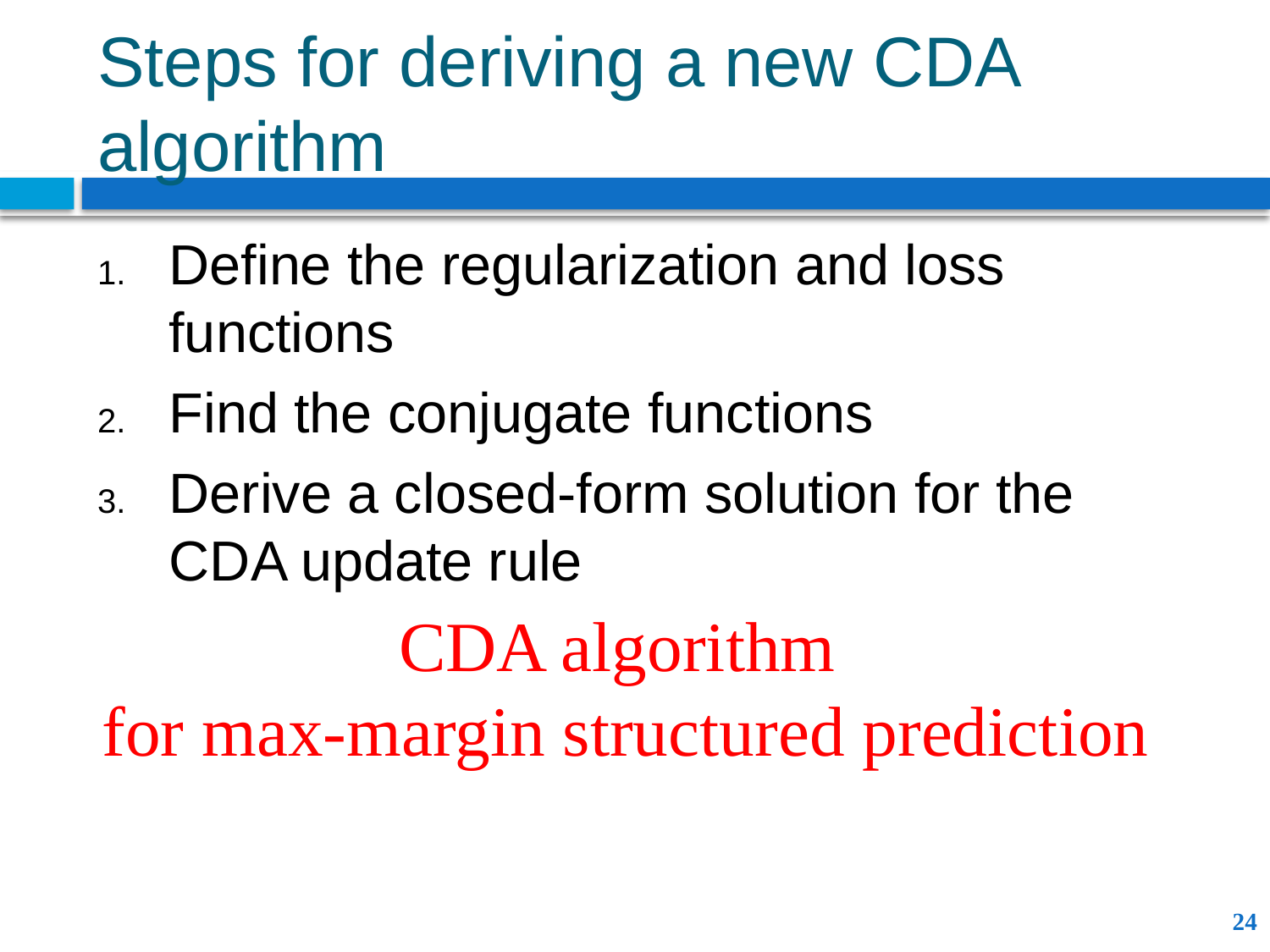

# Steps for deriving a new CDA algorithm
Define the regularization and loss functions
Find the conjugate functions
Derive a closed-form solution for the CDA update rule
CDA algorithm
for max-margin structured prediction
24